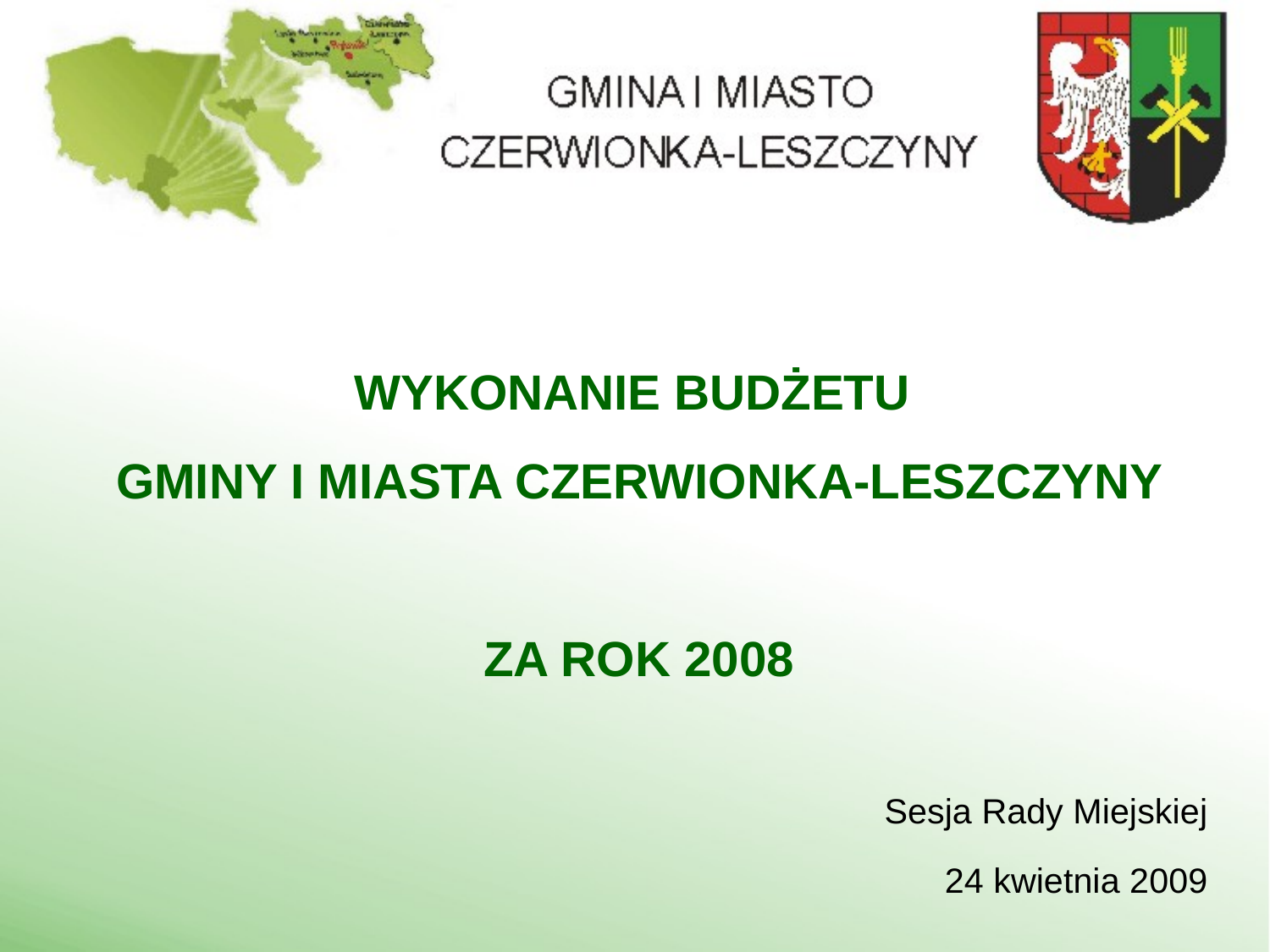

# WYKONANIE BUDŻETU GMINY I MIASTA CZERWIONKA-LESZCZYNY ZA ROK 2008

Sesja Rady Miejskiej
24 kwietnia 2009